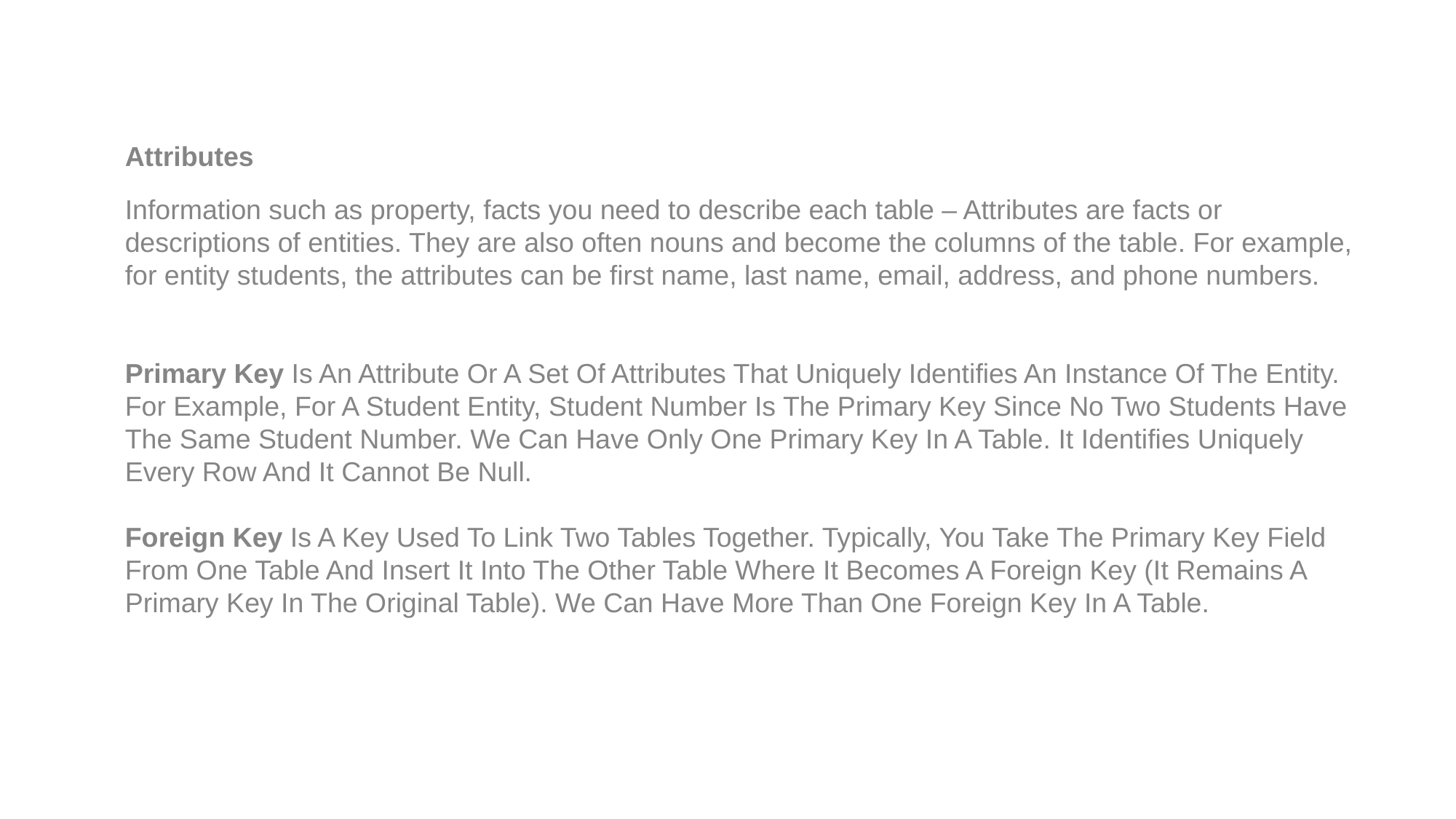

Attributes

Information such as property, facts you need to describe each table – Attributes are facts or descriptions of entities. They are also often nouns and become the columns of the table. For example, for entity students, the attributes can be first name, last name, email, address, and phone numbers.

Primary Key Is An Attribute Or A Set Of Attributes That Uniquely Identifies An Instance Of The Entity. For Example, For A Student Entity, Student Number Is The Primary Key Since No Two Students Have The Same Student Number. We Can Have Only One Primary Key In A Table. It Identifies Uniquely Every Row And It Cannot Be Null.

Foreign Key Is A Key Used To Link Two Tables Together. Typically, You Take The Primary Key Field From One Table And Insert It Into The Other Table Where It Becomes A Foreign Key (It Remains A Primary Key In The Original Table). We Can Have More Than One Foreign Key In A Table.